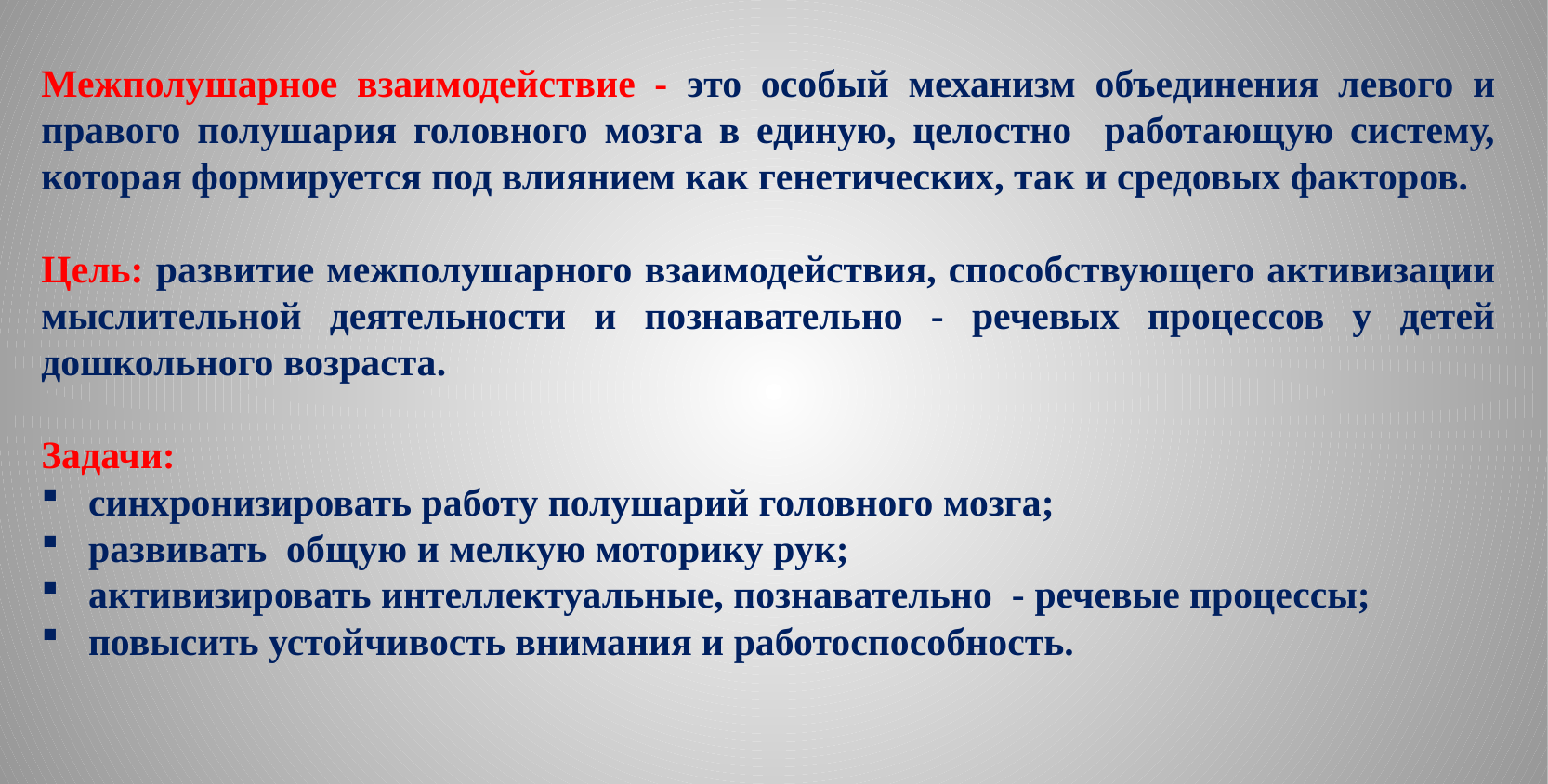

Межполушарное взаимодействие - это особый механизм объединения левого и правого полушария головного мозга в единую, целостно  работающую систему, которая формируется под влиянием как генетических, так и средовых факторов.

Цель: развитие межполушарного взаимодействия, способствующего активизации мыслительной деятельности и познавательно - речевых процессов у детей дошкольного возраста.

Задачи:
   синхронизировать работу полушарий головного мозга;
   развивать  общую и мелкую моторику рук;
   активизировать интеллектуальные, познавательнo  - речевые процессы;
   повысить устойчивость внимания и работоспособность.